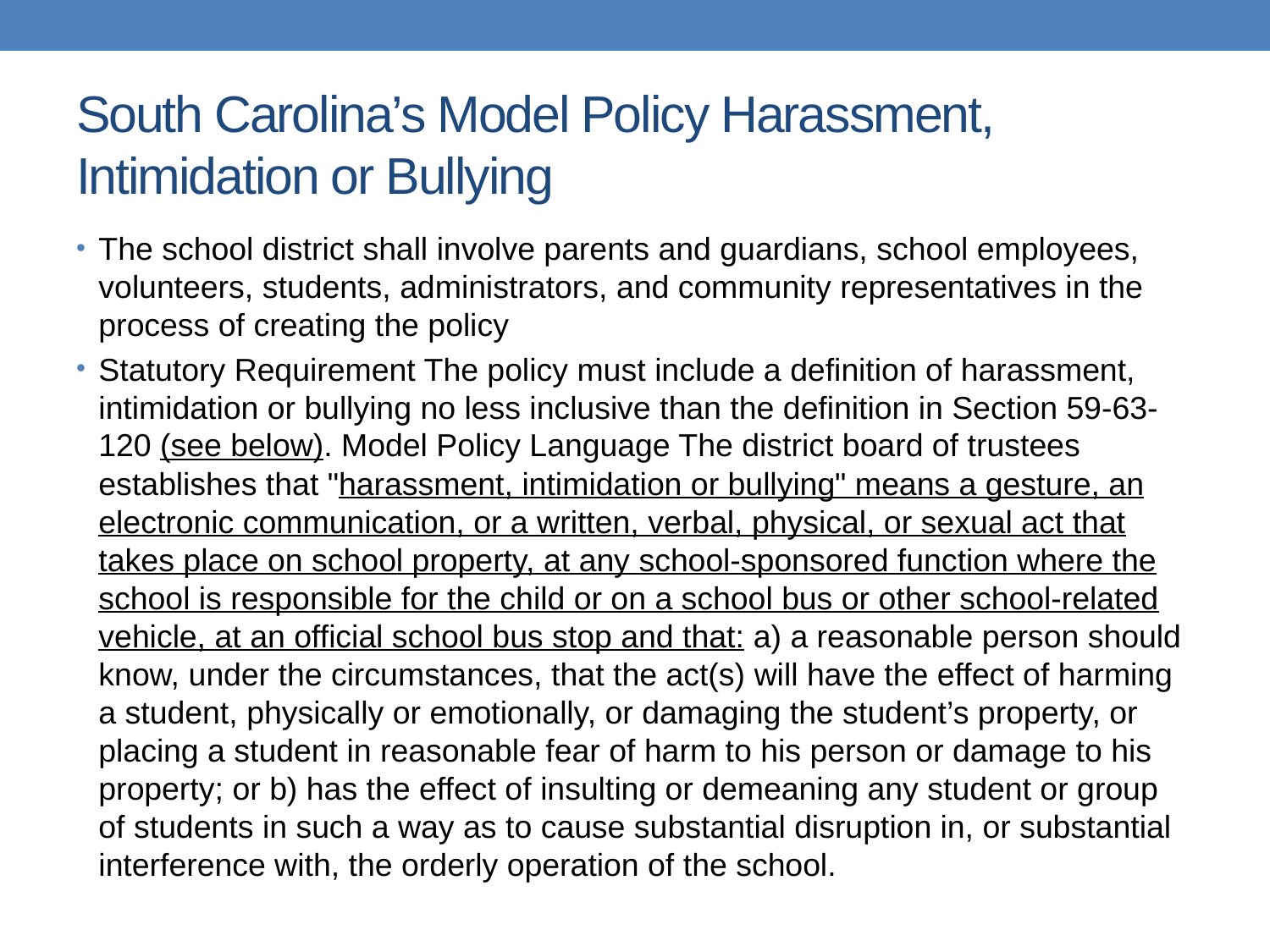

# South Carolina’s Model Policy Harassment, Intimidation or Bullying
The school district shall involve parents and guardians, school employees, volunteers, students, administrators, and community representatives in the process of creating the policy
Statutory Requirement The policy must include a definition of harassment, intimidation or bullying no less inclusive than the definition in Section 59-63-120 (see below). Model Policy Language The district board of trustees establishes that "harassment, intimidation or bullying" means a gesture, an electronic communication, or a written, verbal, physical, or sexual act that takes place on school property, at any school-sponsored function where the school is responsible for the child or on a school bus or other school-related vehicle, at an official school bus stop and that: a) a reasonable person should know, under the circumstances, that the act(s) will have the effect of harming a student, physically or emotionally, or damaging the student’s property, or placing a student in reasonable fear of harm to his person or damage to his property; or b) has the effect of insulting or demeaning any student or group of students in such a way as to cause substantial disruption in, or substantial interference with, the orderly operation of the school.

17